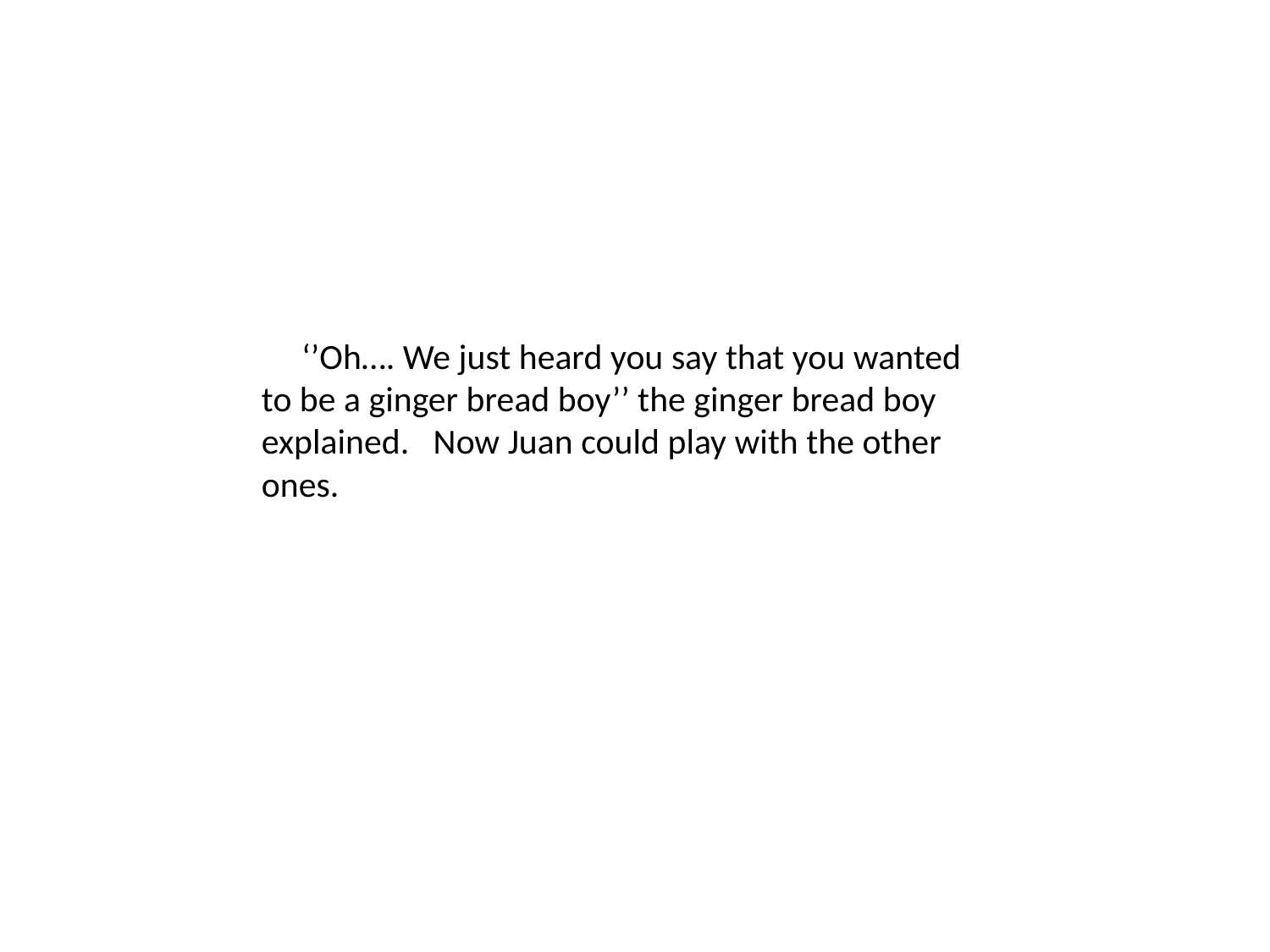

‘’Oh…. We just heard you say that you wanted to be a ginger bread boy’’ the ginger bread boy explained.   Now Juan could play with the other ones.